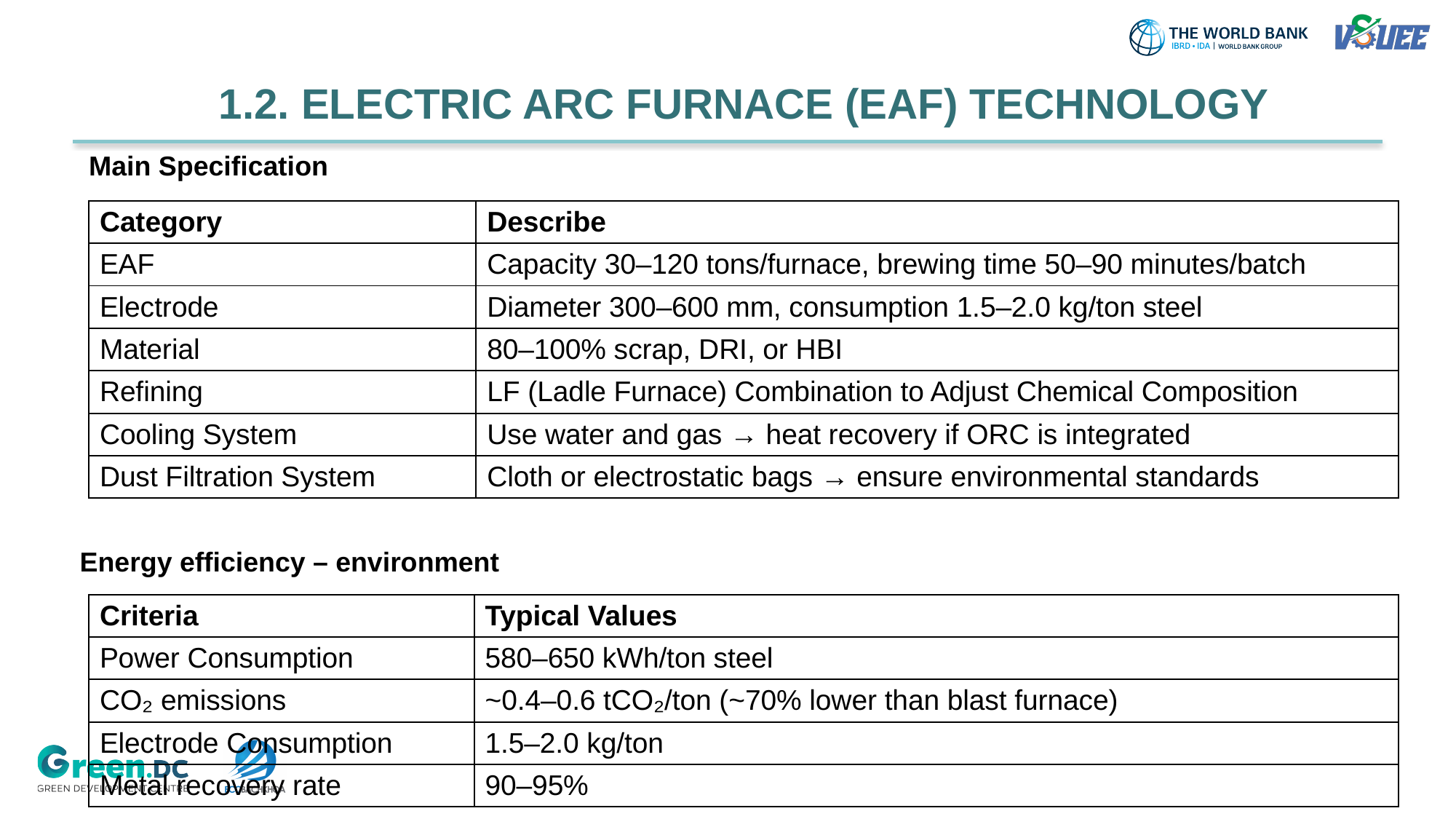

1.2. ELECTRIC ARC FURNACE (EAF) TECHNOLOGY
Main Specification
| Category | Describe |
| --- | --- |
| EAF | Capacity 30–120 tons/furnace, brewing time 50–90 minutes/batch |
| Electrode | Diameter 300–600 mm, consumption 1.5–2.0 kg/ton steel |
| Material | 80–100% scrap, DRI, or HBI |
| Refining | LF (Ladle Furnace) Combination to Adjust Chemical Composition |
| Cooling System | Use water and gas → heat recovery if ORC is integrated |
| Dust Filtration System | Cloth or electrostatic bags → ensure environmental standards |
Energy efficiency – environment
| Criteria | Typical Values |
| --- | --- |
| Power Consumption | 580–650 kWh/ton steel |
| CO₂ emissions | ~0.4–0.6 tCO₂/ton (~70% lower than blast furnace) |
| Electrode Consumption | 1.5–2.0 kg/ton |
| Metal recovery rate | 90–95% |